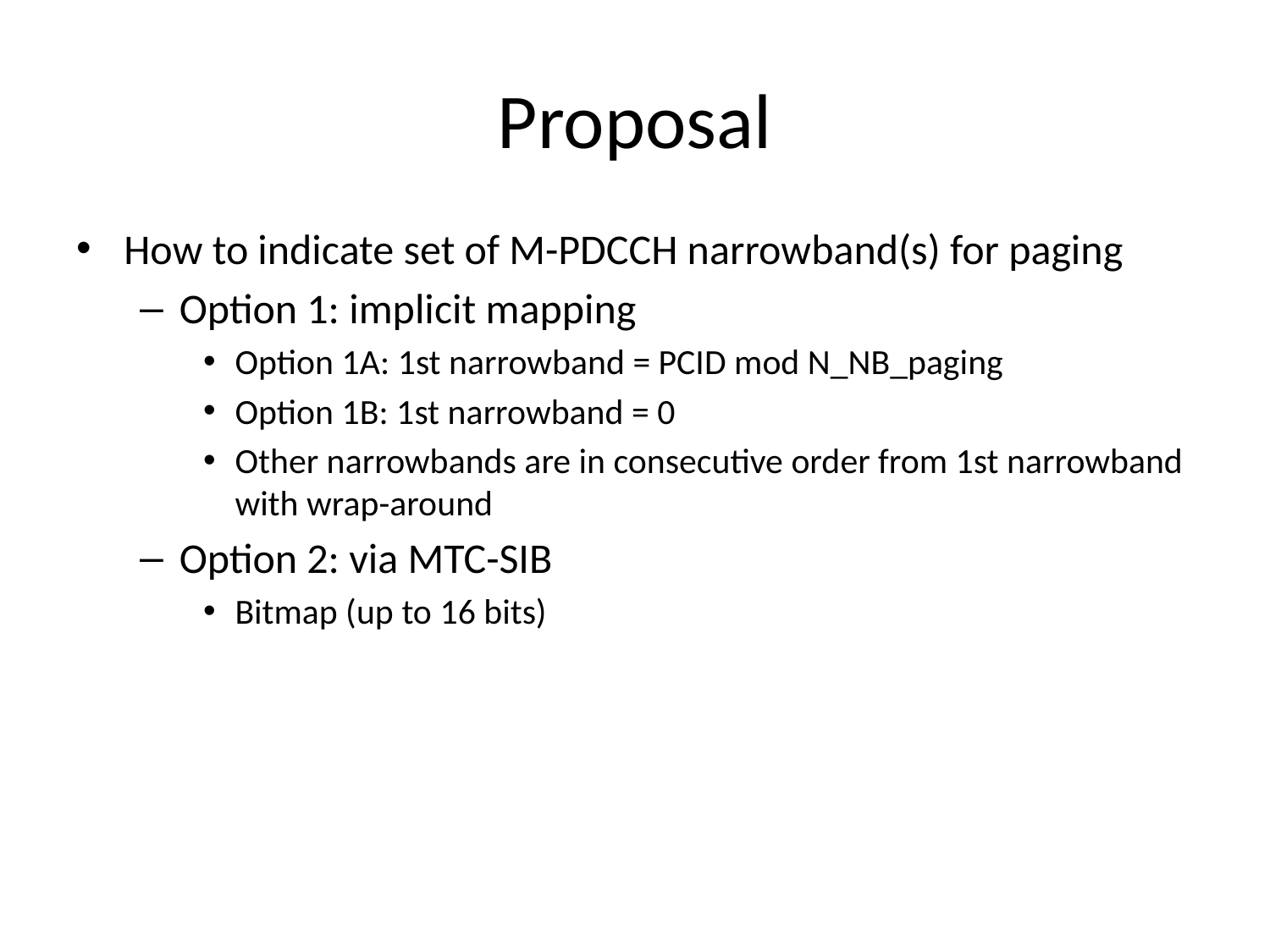

# Proposal
How to indicate set of M-PDCCH narrowband(s) for paging
Option 1: implicit mapping
Option 1A: 1st narrowband = PCID mod N_NB_paging
Option 1B: 1st narrowband = 0
Other narrowbands are in consecutive order from 1st narrowband with wrap-around
Option 2: via MTC-SIB
Bitmap (up to 16 bits)